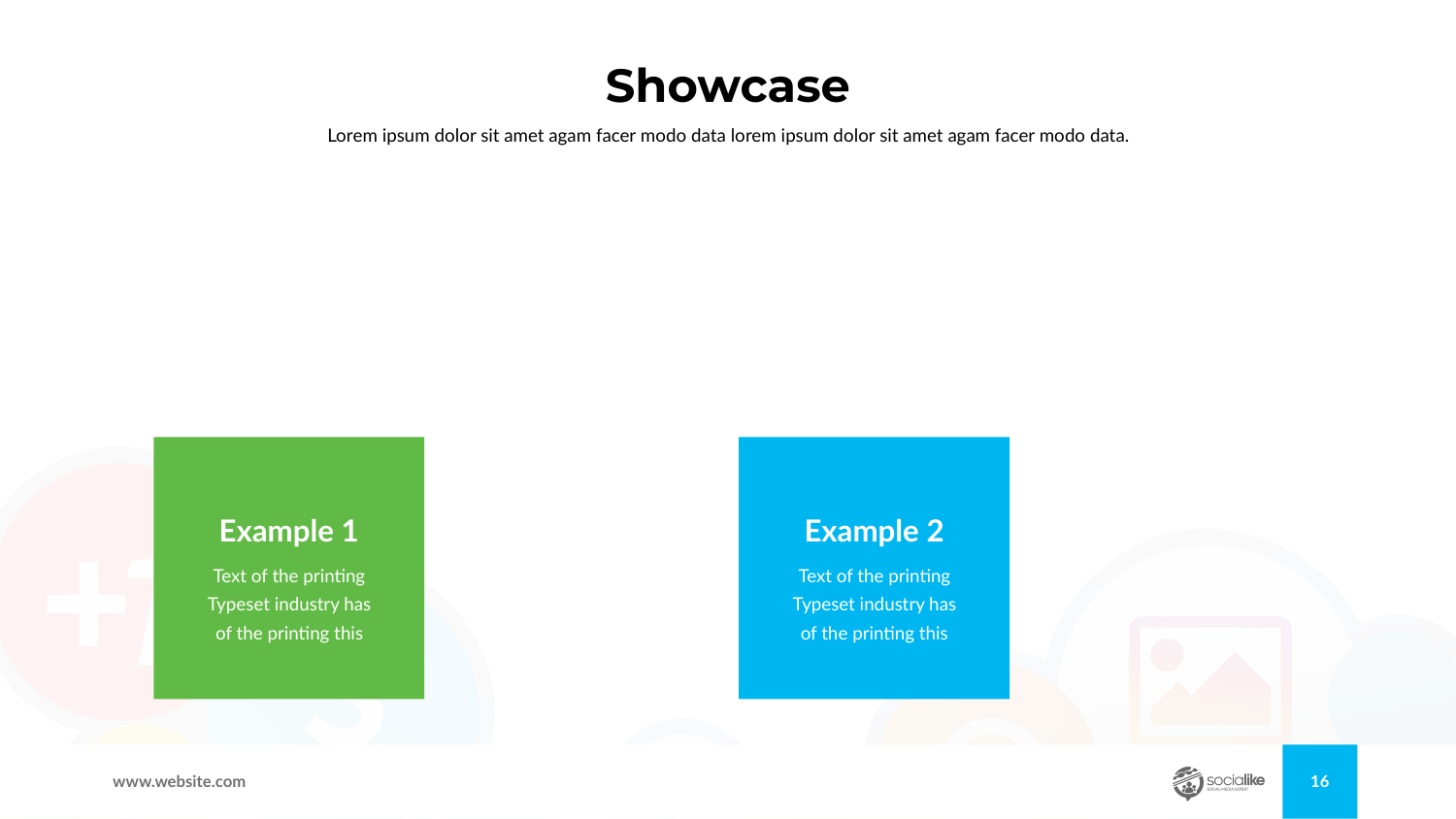

# Showcase
Lorem ipsum dolor sit amet agam facer modo data lorem ipsum dolor sit amet agam facer modo data.

Example 2
Example 1
Text of the printing
Typeset industry has
of the printing this
Text of the printing
Typeset industry has
of the printing this
16
www.website.com